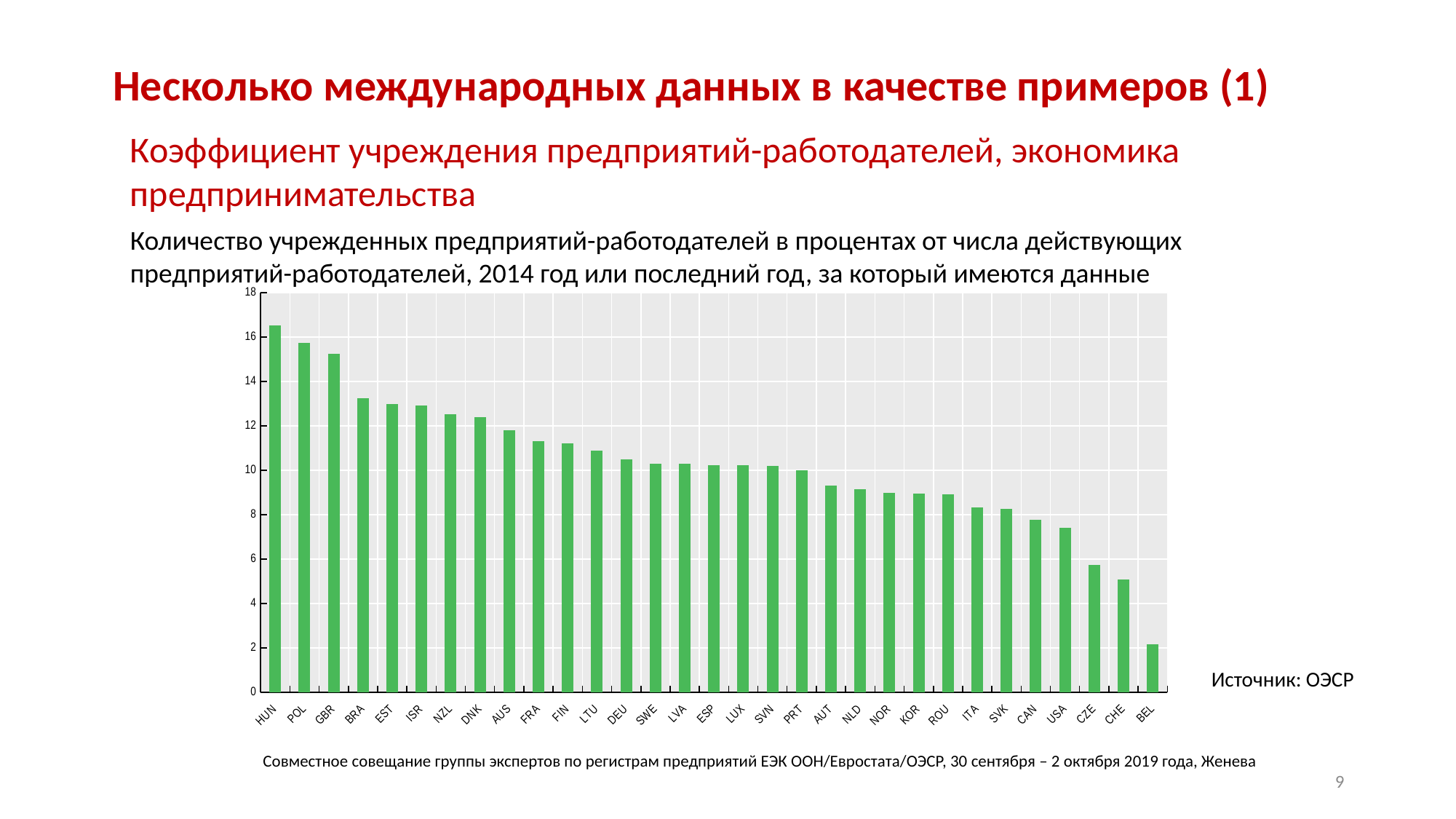

# Несколько международных данных в качестве примеров (1)
Коэффициент учреждения предприятий-работодателей, экономика предпринимательства
Количество учрежденных предприятий-работодателей в процентах от числа действующих предприятий-работодателей, 2014 год или последний год, за который имеются данные

### Chart

| Category | Employer enterprises |
|---|---|
| HUN | 16.53678 |
| POL | 15.74236 |
| GBR | 15.2462 |
| BRA | 13.25176 |
| EST | 12.99032 |
| ISR | 12.91329 |
| NZL | 12.51743 |
| DNK | 12.3812 |
| AUS | 11.80325 |
| FRA | 11.32494 |
| FIN | 11.22284 |
| LTU | 10.89121 |
| DEU | 10.50202 |
| SWE | 10.29508 |
| LVA | 10.28699 |
| ESP | 10.23129 |
| LUX | 10.21969 |
| SVN | 10.20817 |
| PRT | 10.01007 |
| AUT | 9.302877 |
| NLD | 9.157713 |
| NOR | 8.968628 |
| KOR | 8.96175592394825 |
| ROU | 8.909899 |
| ITA | 8.339409 |
| SVK | 8.267162 |
| CAN | 7.770616 |
| USA | 7.412821 |
| CZE | 5.725342 |
| CHE | 5.081161 |
| BEL | 2.168017 |
Источник: ОЭСР
Совместное совещание группы экспертов по регистрам предприятий ЕЭК ООН/Евростата/ОЭСР, 30 сентября – 2 октября 2019 года, Женева
9